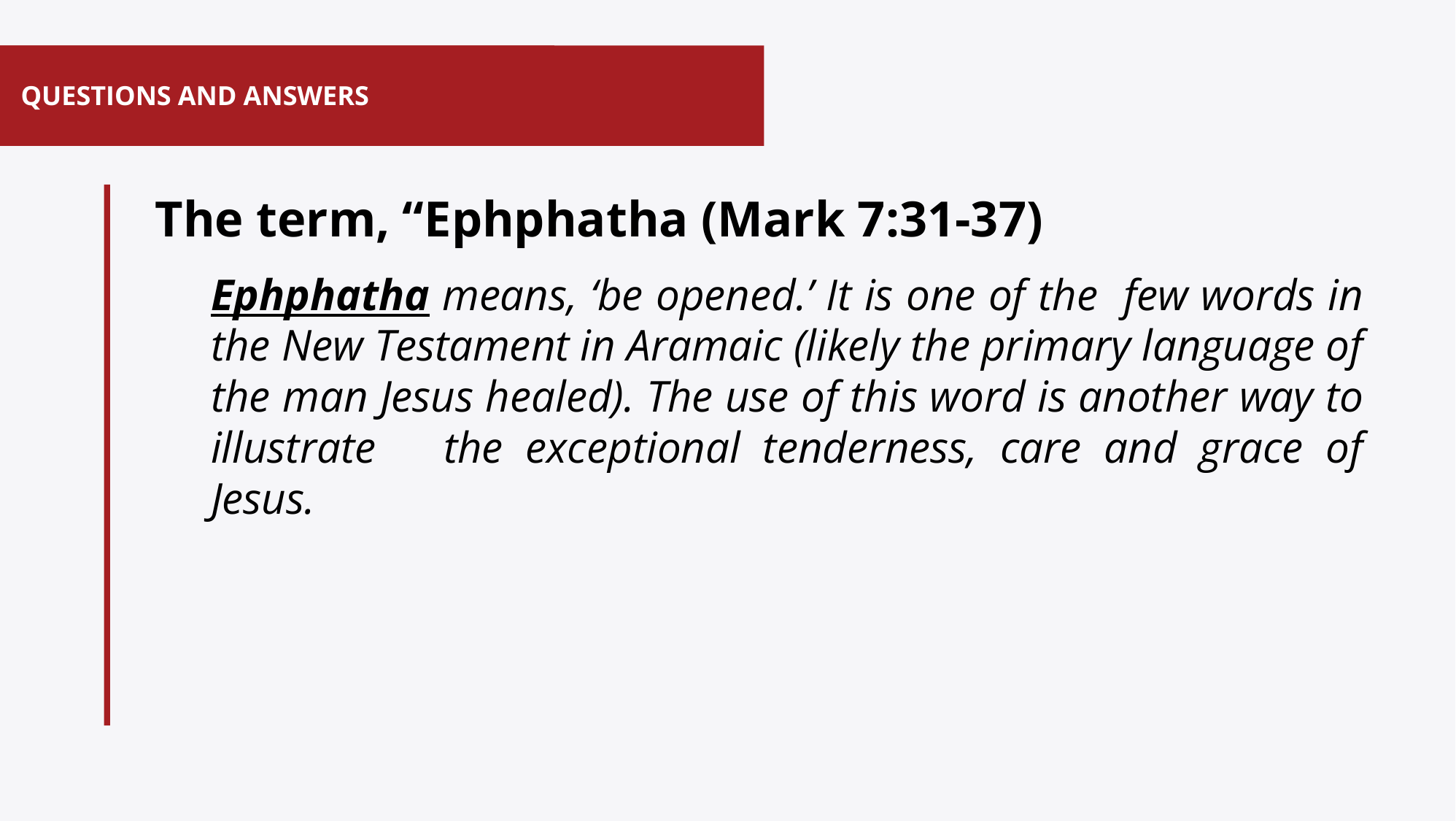

# QUESTIONS AND ANSWERS
The term, “Ephphatha (Mark 7:31-37)

Ephphatha means, ‘be opened.’ It is one of the  few words in the New Testament in Aramaic (likely the primary language of the man Jesus healed). The use of this word is another way to illustrate   the exceptional tenderness, care and grace of Jesus.